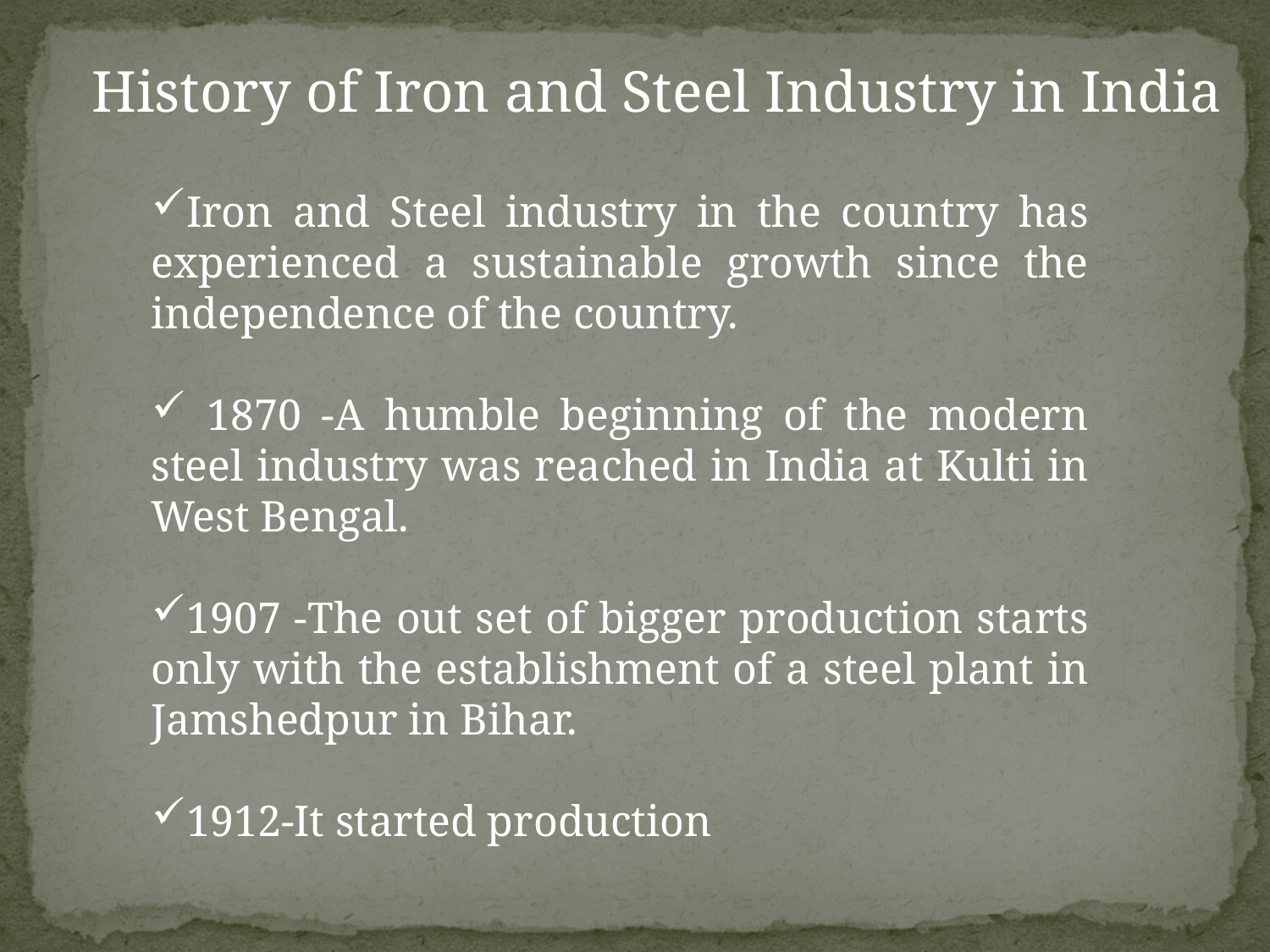

History of Iron and Steel Industry in India
Iron and Steel industry in the country has experienced a sustainable growth since the independence of the country.

 1870 -A humble beginning of the modern steel industry was reached in India at Kulti in West Bengal.

1907 -The out set of bigger production starts only with the establishment of a steel plant in Jamshedpur in Bihar.

1912-It started production